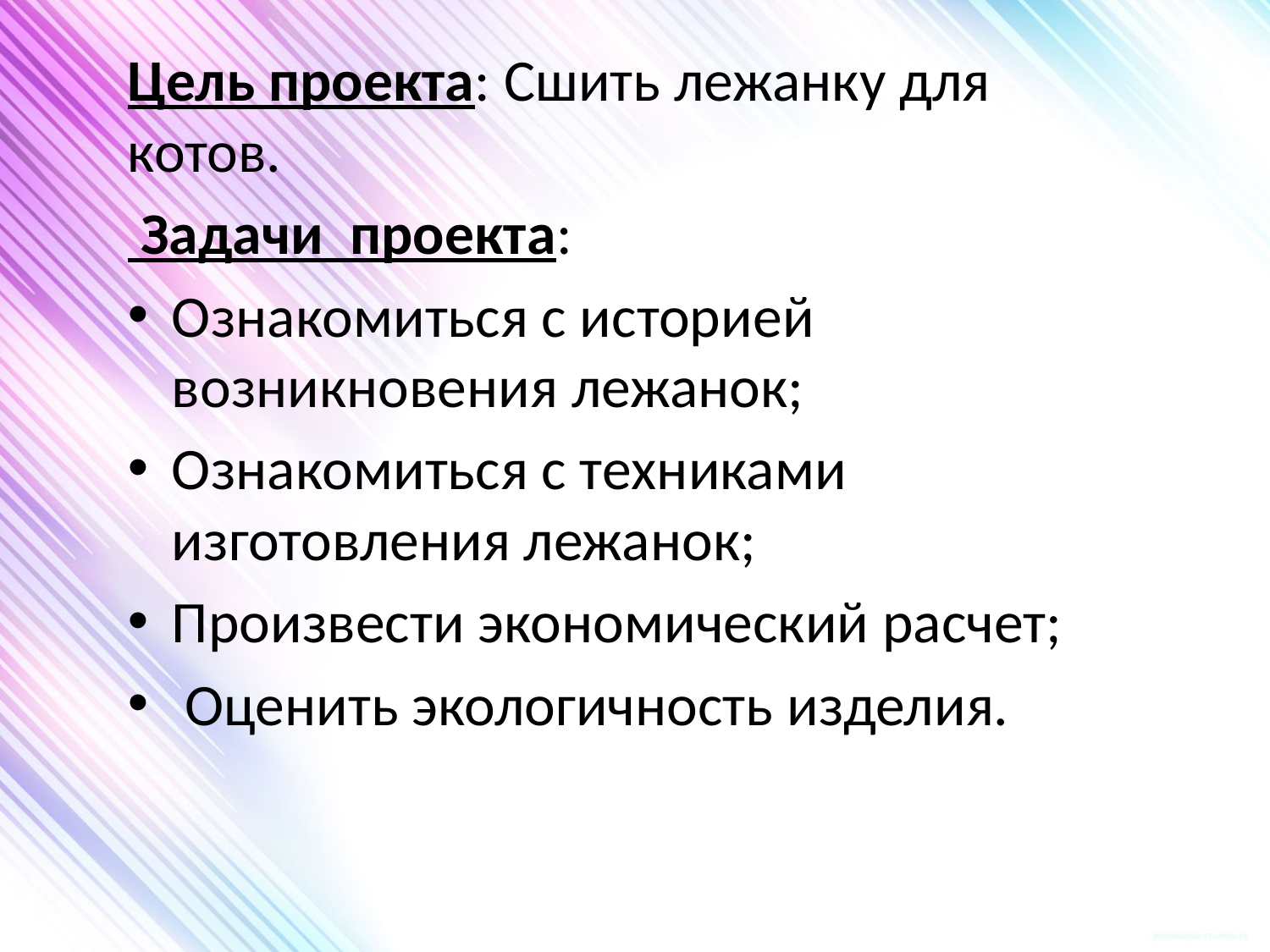

Цель проекта: Сшить лежанку для котов.
 Задачи  проекта:
Ознакомиться с историей возникновения лежанок;
Ознакомиться с техниками изготовления лежанок;
Произвести экономический расчет;
 Оценить экологичность изделия.